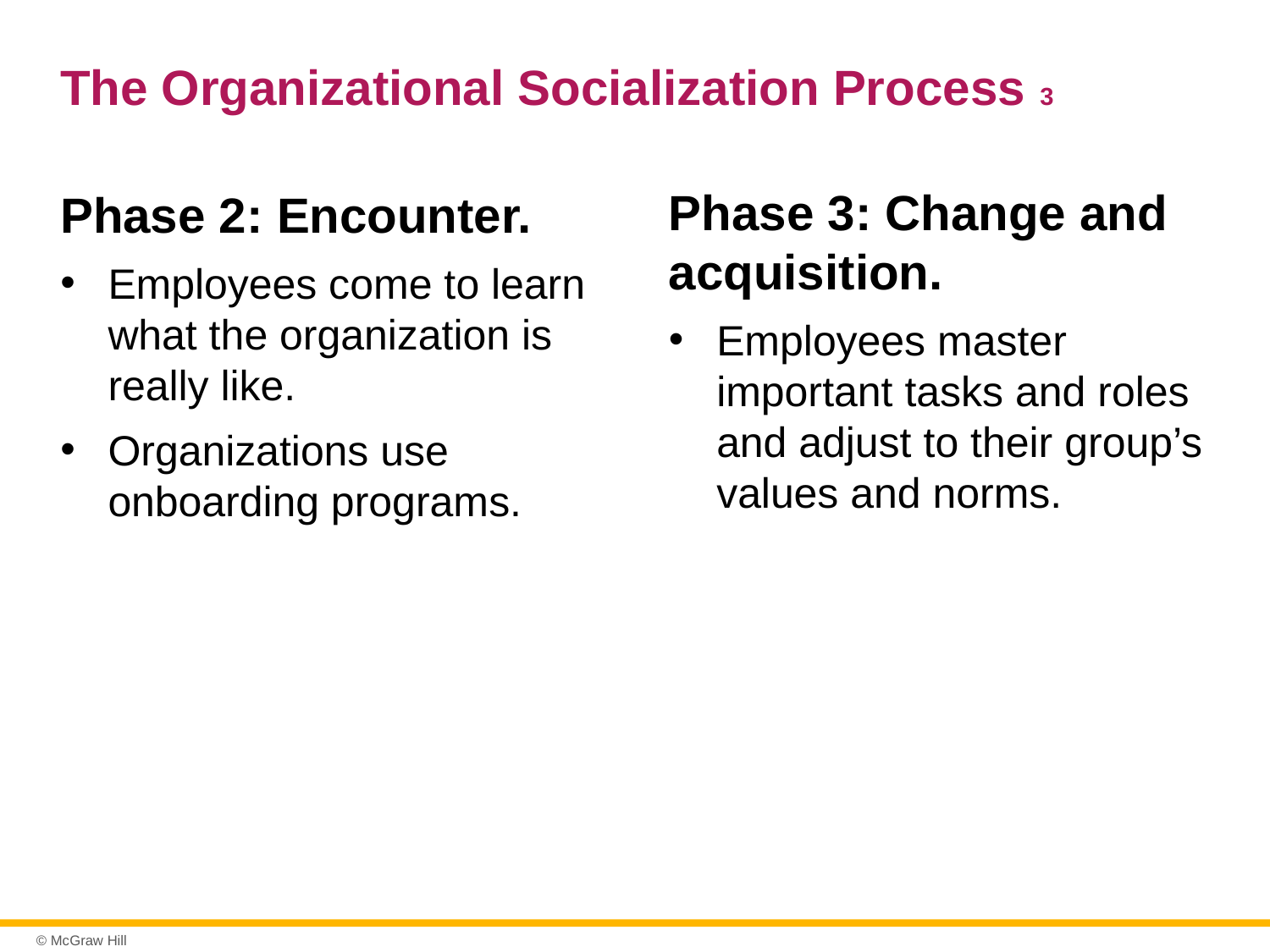

# The Organizational Socialization Process 3
Phase 3: Change and acquisition.
Employees master important tasks and roles and adjust to their group’s values and norms.

Phase 2: Encounter.
Employees come to learn what the organization is really like.
Organizations use onboarding programs.